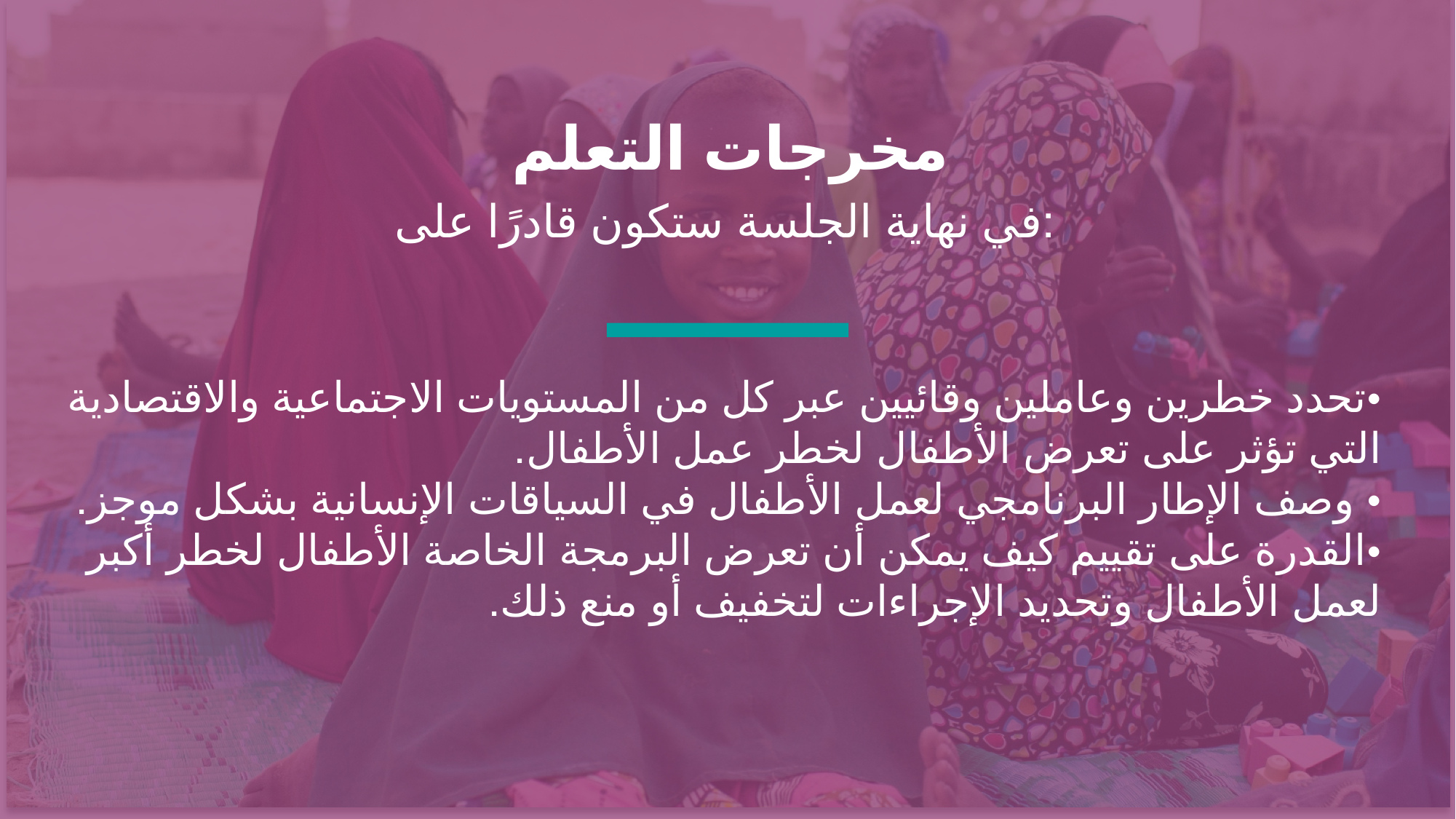

مخرجات التعلم
في نهاية الجلسة ستكون قادرًا على:
تحدد خطرين وعاملين وقائيين عبر كل من المستويات الاجتماعية والاقتصادية التي تؤثر على تعرض الأطفال لخطر عمل الأطفال.
 وصف الإطار البرنامجي لعمل الأطفال في السياقات الإنسانية بشكل موجز.
القدرة على تقييم كيف يمكن أن تعرض البرمجة الخاصة الأطفال لخطر أكبر لعمل الأطفال وتحديد الإجراءات لتخفيف أو منع ذلك.